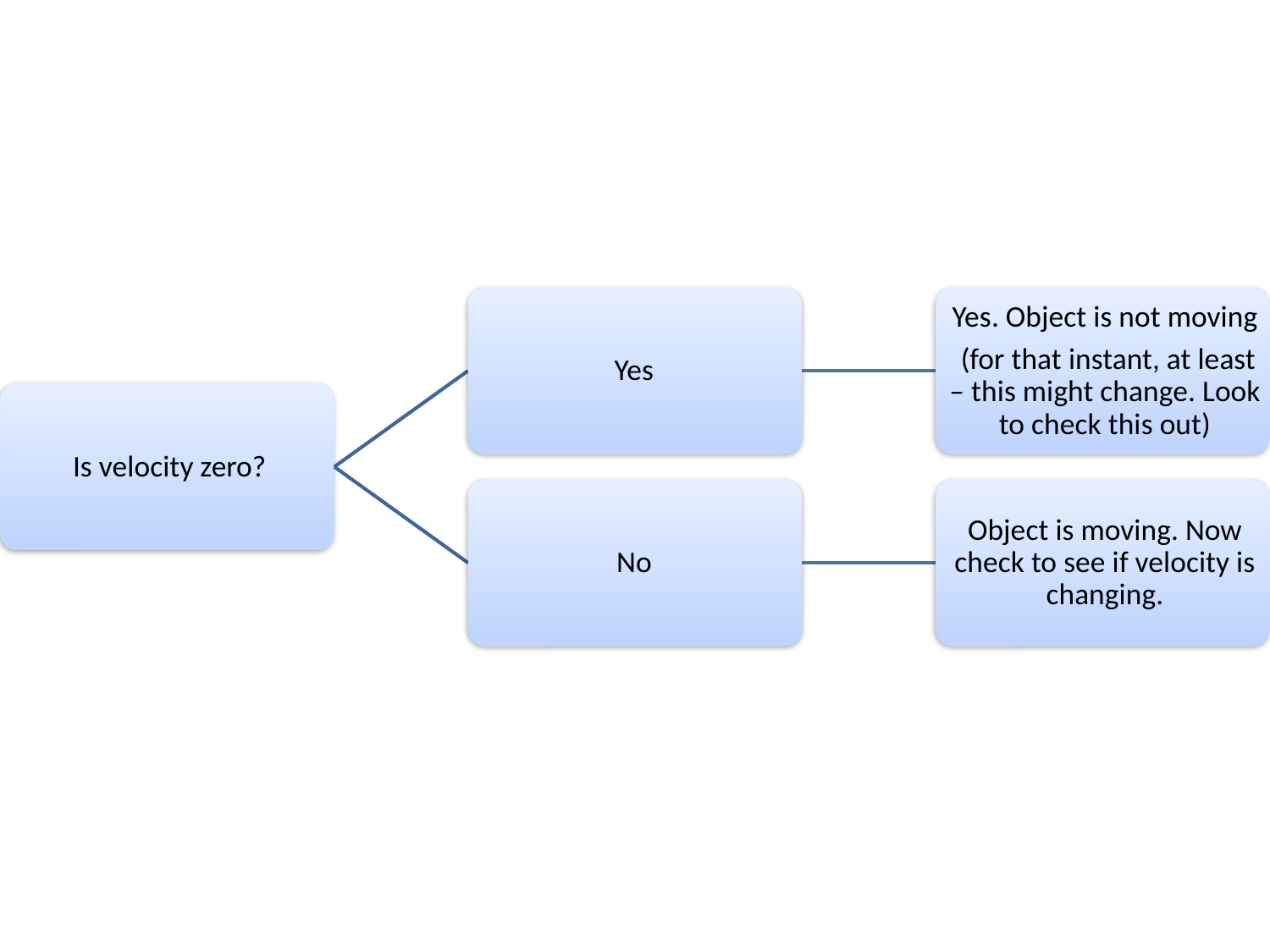

Is velocity zero?

Yes

Yes. Object is not moving
 (for that instant, at least – this might change. Look to check this out)

No

Object is moving. Now check to see if velocity is changing.